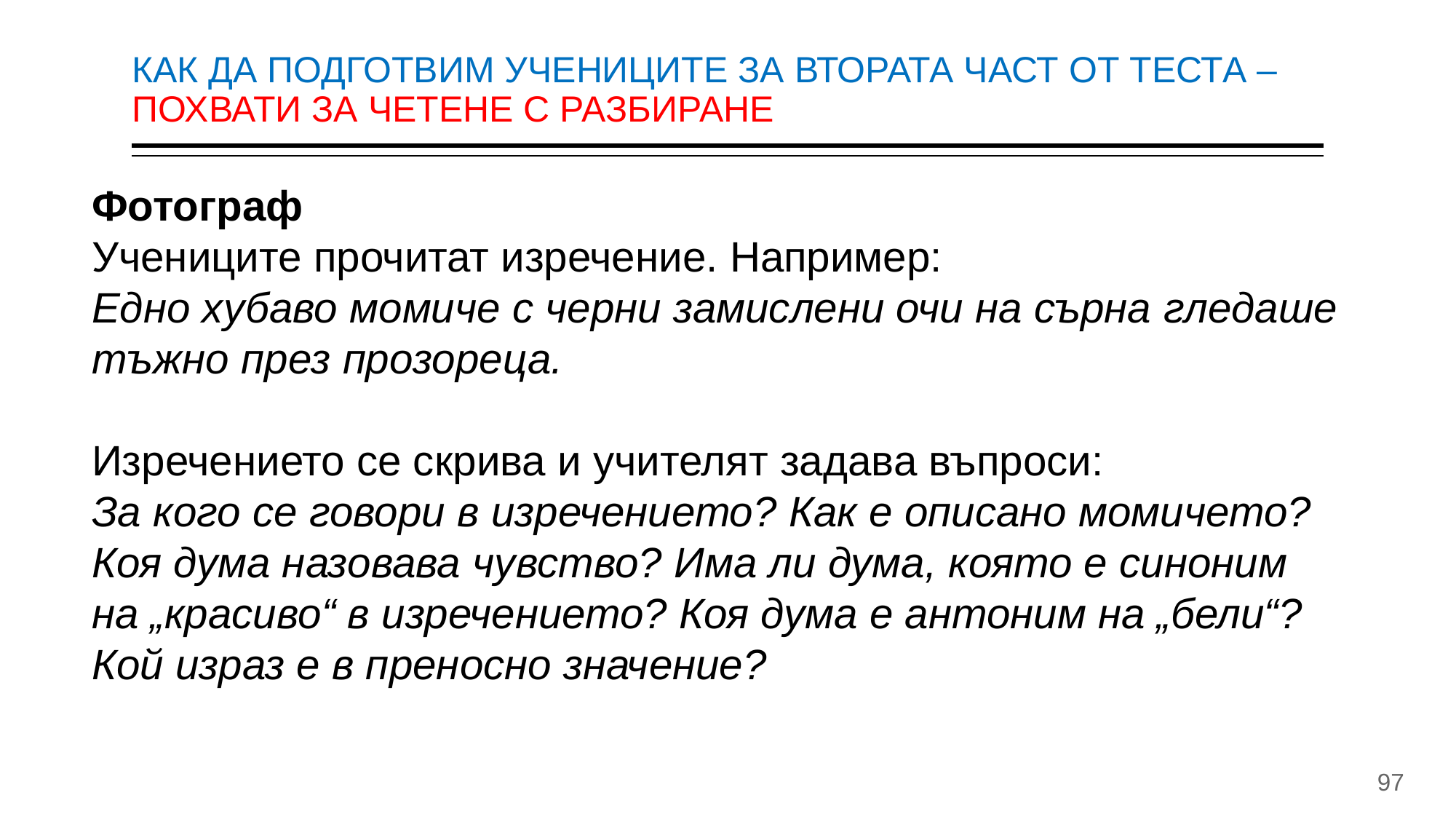

# КАК ДА ПОДГОТВИМ УЧЕНИЦИТЕ ЗА ВТОРАТА ЧАСТ ОТ ТЕСТА –ПОХВАТИ ЗА ЧЕТЕНЕ С РАЗБИРАНЕ
Фотограф
Учениците прочитат изречение. Например:
Едно хубаво момиче с черни замислени очи на сърна гледаше тъжно през прозореца.
Изречението се скрива и учителят задава въпроси:
За кого се говори в изречението? Как е описано момичето? Коя дума назовава чувство? Има ли дума, която е синоним на „красиво“ в изречението? Коя дума е антоним на „бели“? Кой израз е в преносно значение?

97